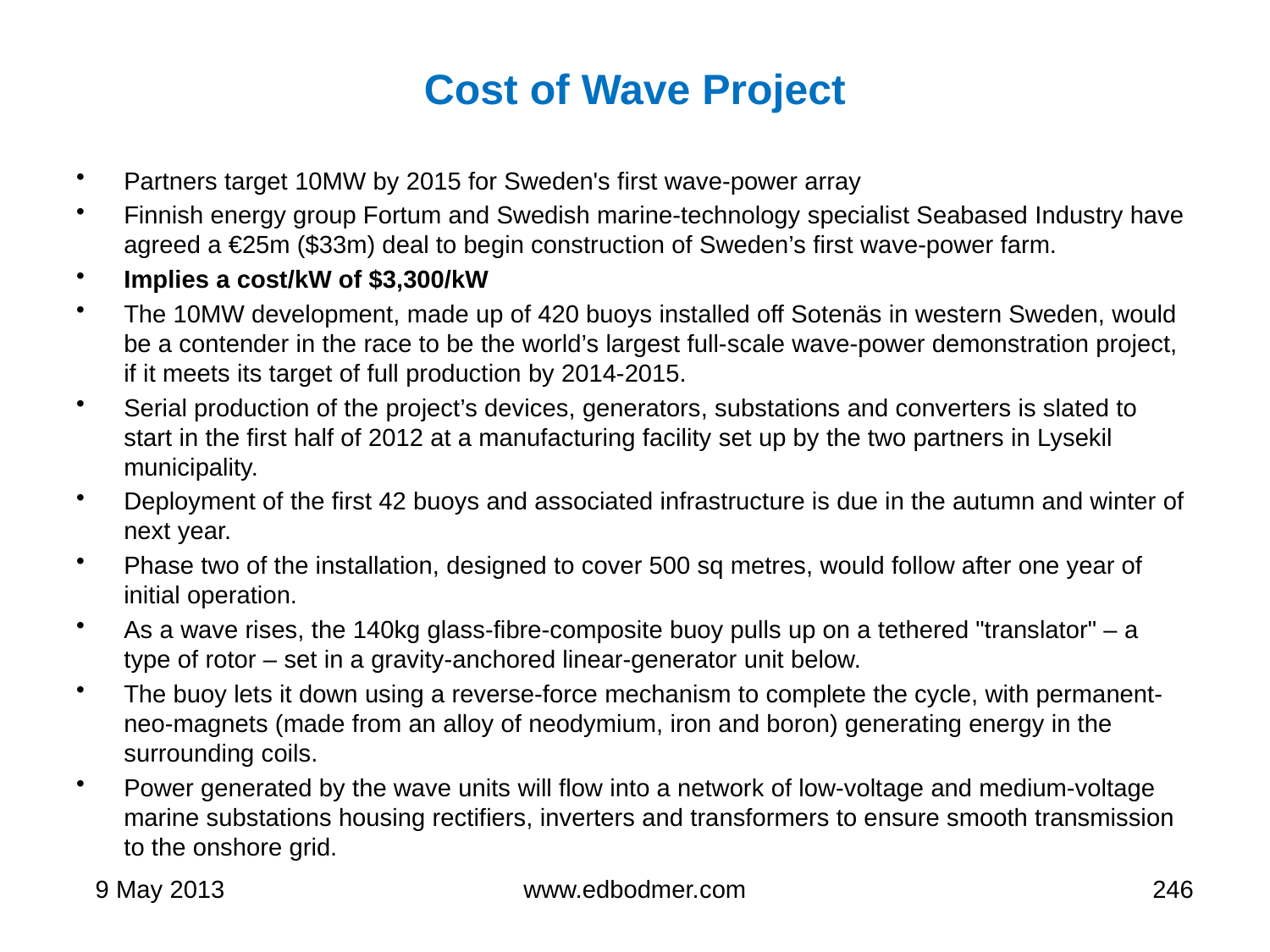

# Cost of Wave Project
Partners target 10MW by 2015 for Sweden's first wave-power array
Finnish energy group Fortum and Swedish marine-technology specialist Seabased Industry have agreed a €25m ($33m) deal to begin construction of Sweden’s first wave-power farm.
Implies a cost/kW of $3,300/kW
The 10MW development, made up of 420 buoys installed off Sotenäs in western Sweden, would be a contender in the race to be the world’s largest full-scale wave-power demonstration project, if it meets its target of full production by 2014-2015.
Serial production of the project’s devices, generators, substations and converters is slated to start in the first half of 2012 at a manufacturing facility set up by the two partners in Lysekil municipality.
Deployment of the first 42 buoys and associated infrastructure is due in the autumn and winter of next year.
Phase two of the installation, designed to cover 500 sq metres, would follow after one year of initial operation.
As a wave rises, the 140kg glass-fibre-composite buoy pulls up on a tethered "translator" – a type of rotor – set in a gravity-anchored linear-generator unit below.
The buoy lets it down using a reverse-force mechanism to complete the cycle, with permanent-neo-magnets (made from an alloy of neodymium, iron and boron) generating energy in the surrounding coils.
Power generated by the wave units will flow into a network of low-voltage and medium-voltage marine substations housing rectifiers, inverters and transformers to ensure smooth transmission to the onshore grid.
9 May 2013
www.edbodmer.com
246